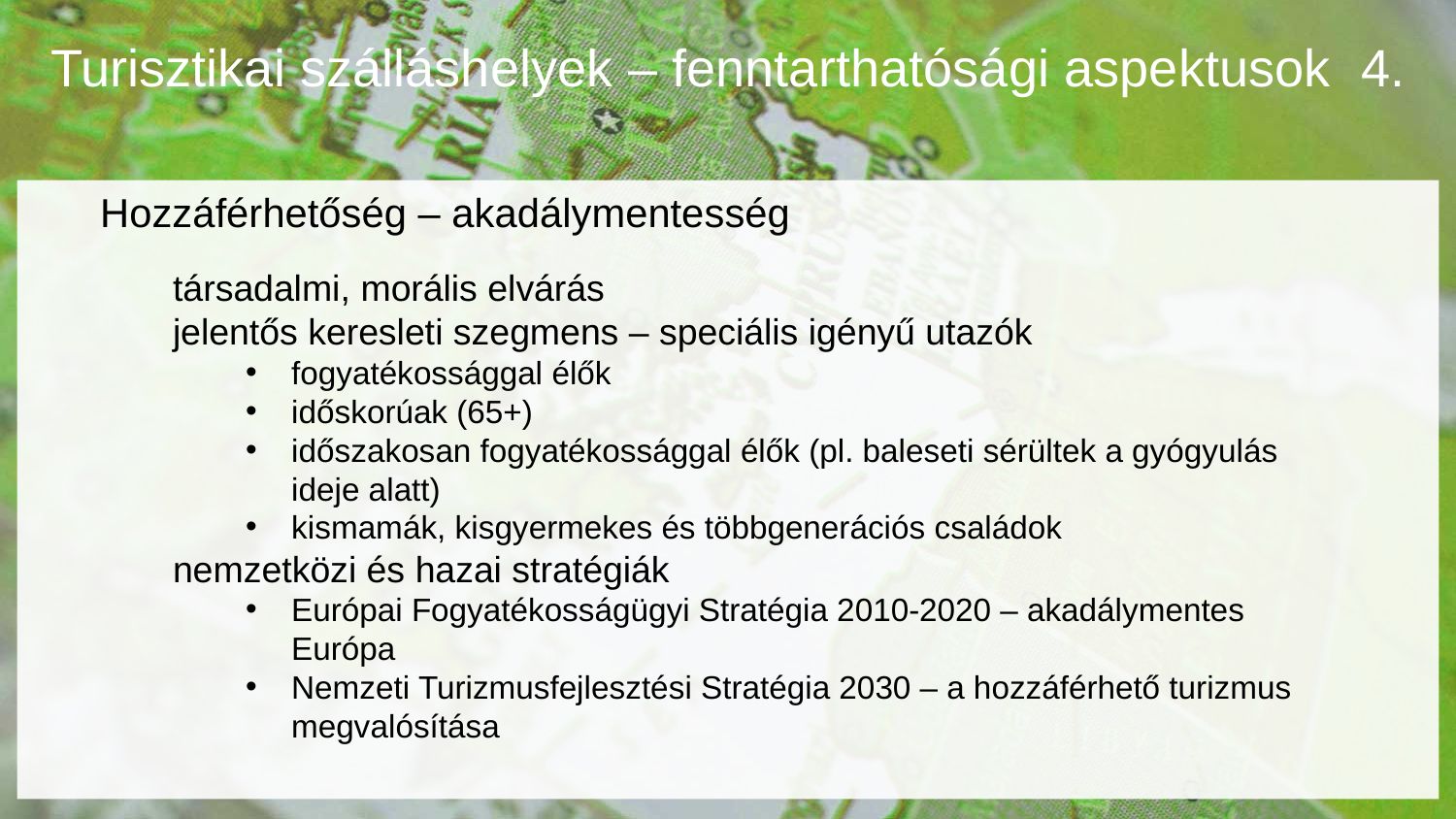

Turisztikai szálláshelyek – fenntarthatósági aspektusok	4.
Hozzáférhetőség – akadálymentesség

társadalmi, morális elvárás
jelentős keresleti szegmens – speciális igényű utazók
fogyatékossággal élők
időskorúak (65+)
időszakosan fogyatékossággal élők (pl. baleseti sérültek a gyógyulás  ideje alatt)
kismamák, kisgyermekes és többgenerációs családok
nemzetközi és hazai stratégiák
Európai Fogyatékosságügyi Stratégia 2010-2020 – akadálymentes    Európa
Nemzeti Turizmusfejlesztési Stratégia 2030 – a hozzáférhető turizmus megvalósítása